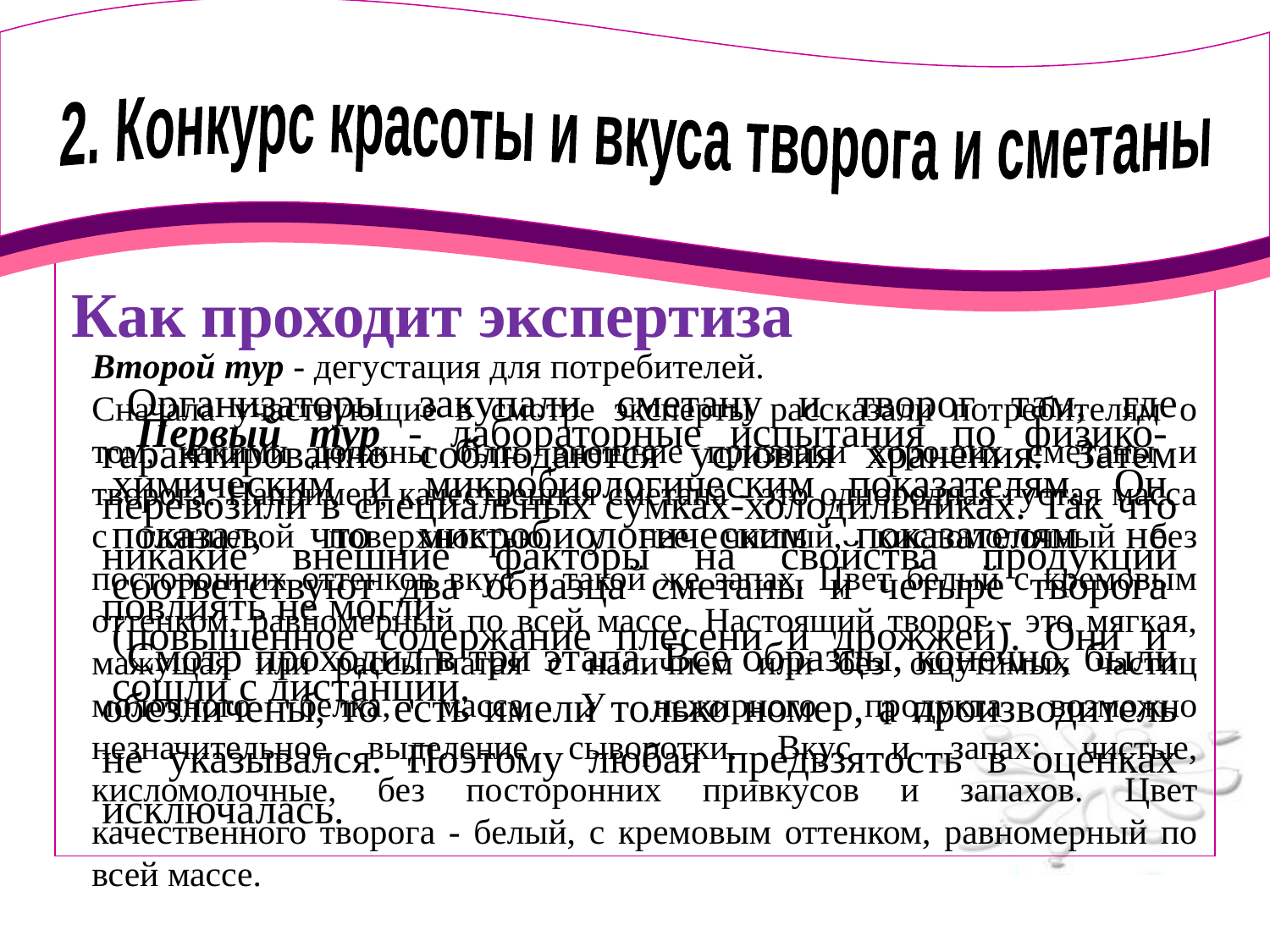

2. Конкурс красоты и вкуса творога и сметаны
Как проходит экспертиза
Второй тур - дегустация для потребителей.
Сначала участвующие в смотре эксперты рассказали потребителям о том, какими должны быть внешние признаки хороших сметаны и творога. Например, качественная сметана - это однородная густая масса с глянцевой поверхностью, у нее чистый, кисломолочный без посторонних оттенков вкус и такой же запах. Цвет белый с кремовым оттенком, равномерный по всей массе. Настоящий творог - это мягкая, мажущая или рассыпчатая с наличием или без ощутимых частиц молочного белка, масса. У нежирного продукта возможно незначительное выделение сыворотки. Вкус и запах: чистые, кисломолочные, без посторонних привкусов и запахов. Цвет качественного творога - белый, с кремовым оттенком, равномерный по всей массе.
Организаторы закупали сметану и творог там, где гарантированно соблюдаются условия хранения. Затем перевозили в специальных сумках-холодильниках. Так что никакие внешние факторы на свойства продукции повлиять не могли.
Смотр проходил в три этапа. Все образцы, конечно, были обезличены, то есть имели только номер, а производитель не указывался. Поэтому любая предвзятость в оценках исключалась.
Первый тур - лабораторные испытания по физико-химическим и микробиологическим показателям. Он показал, что микробиологическим показателям не соответствуют два образца сметаны и четыре творога (повышенное содержание плесени и дрожжей). Они и сошли с дистанции.